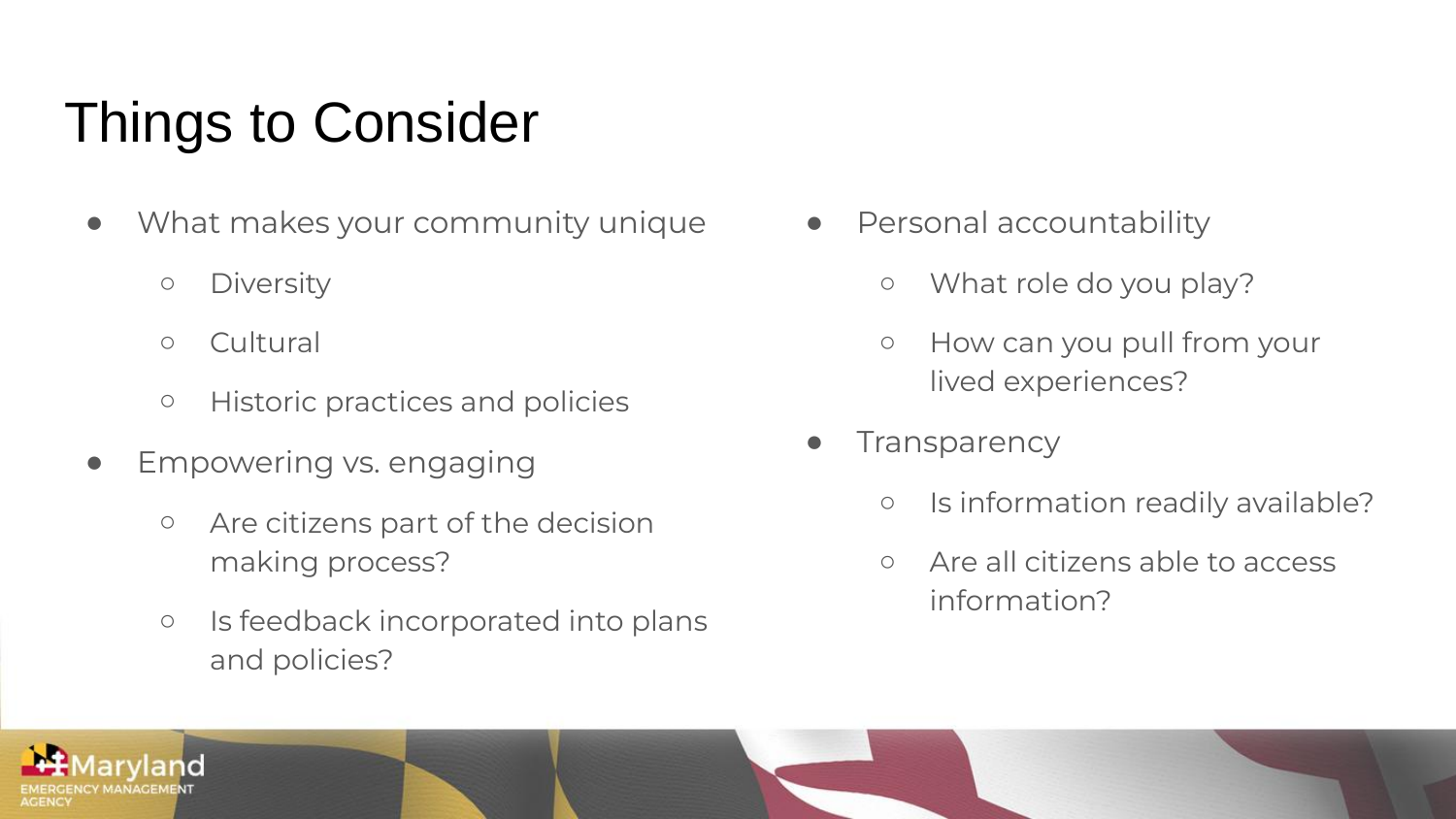

# Things to Consider
What makes your community unique
Diversity
Cultural
Historic practices and policies
Empowering vs. engaging
Are citizens part of the decision making process?
Is feedback incorporated into plans and policies?

Personal accountability
What role do you play?
How can you pull from your lived experiences?
Transparency
Is information readily available?
Are all citizens able to access information?